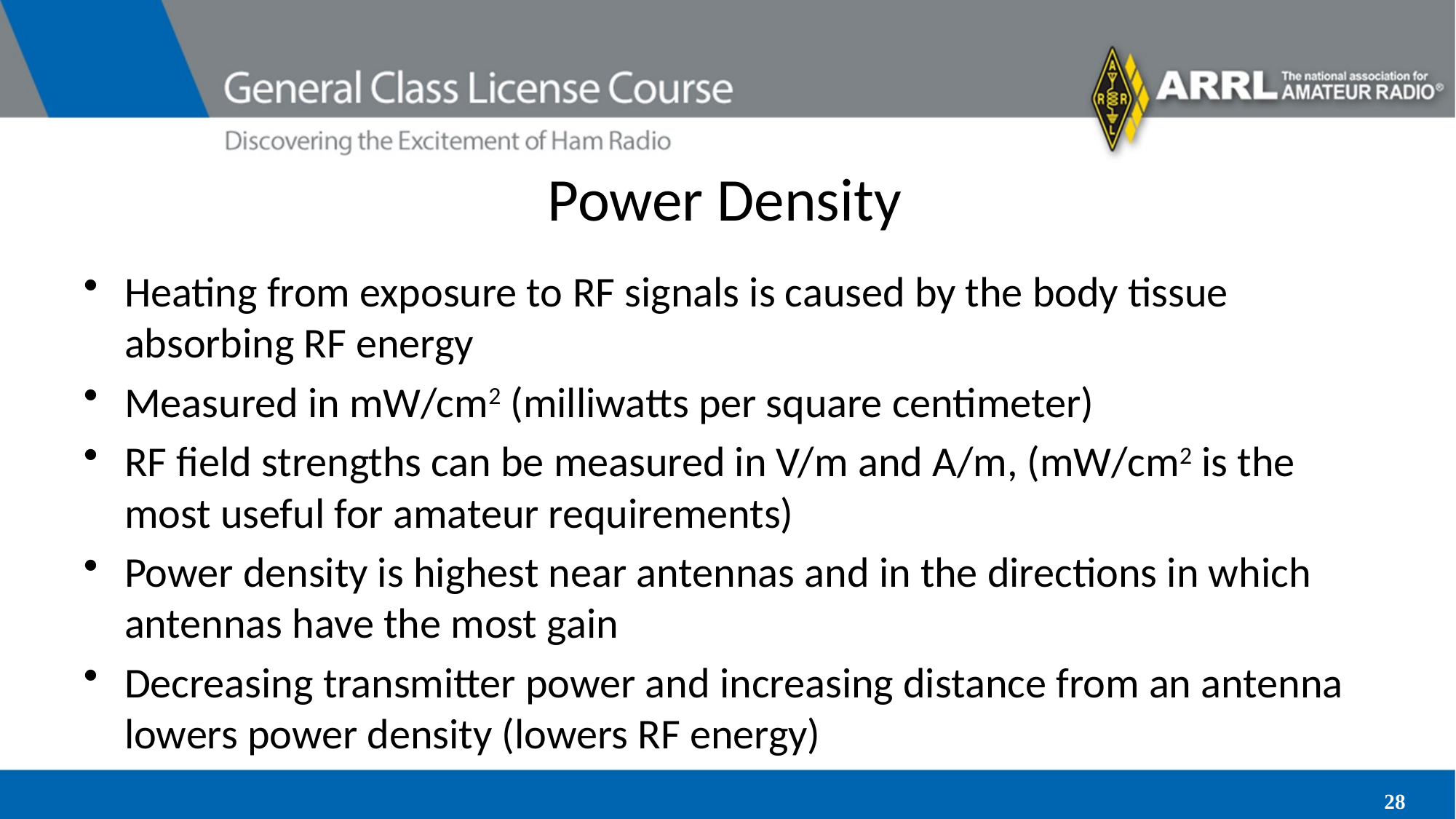

# Power Density
Heating from exposure to RF signals is caused by the body tissue absorbing RF energy
Measured in mW/cm2 (milliwatts per square centimeter)
RF field strengths can be measured in V/m and A/m, (mW/cm2 is the most useful for amateur requirements)
Power density is highest near antennas and in the directions in which antennas have the most gain
Decreasing transmitter power and increasing distance from an antenna lowers power density (lowers RF energy)